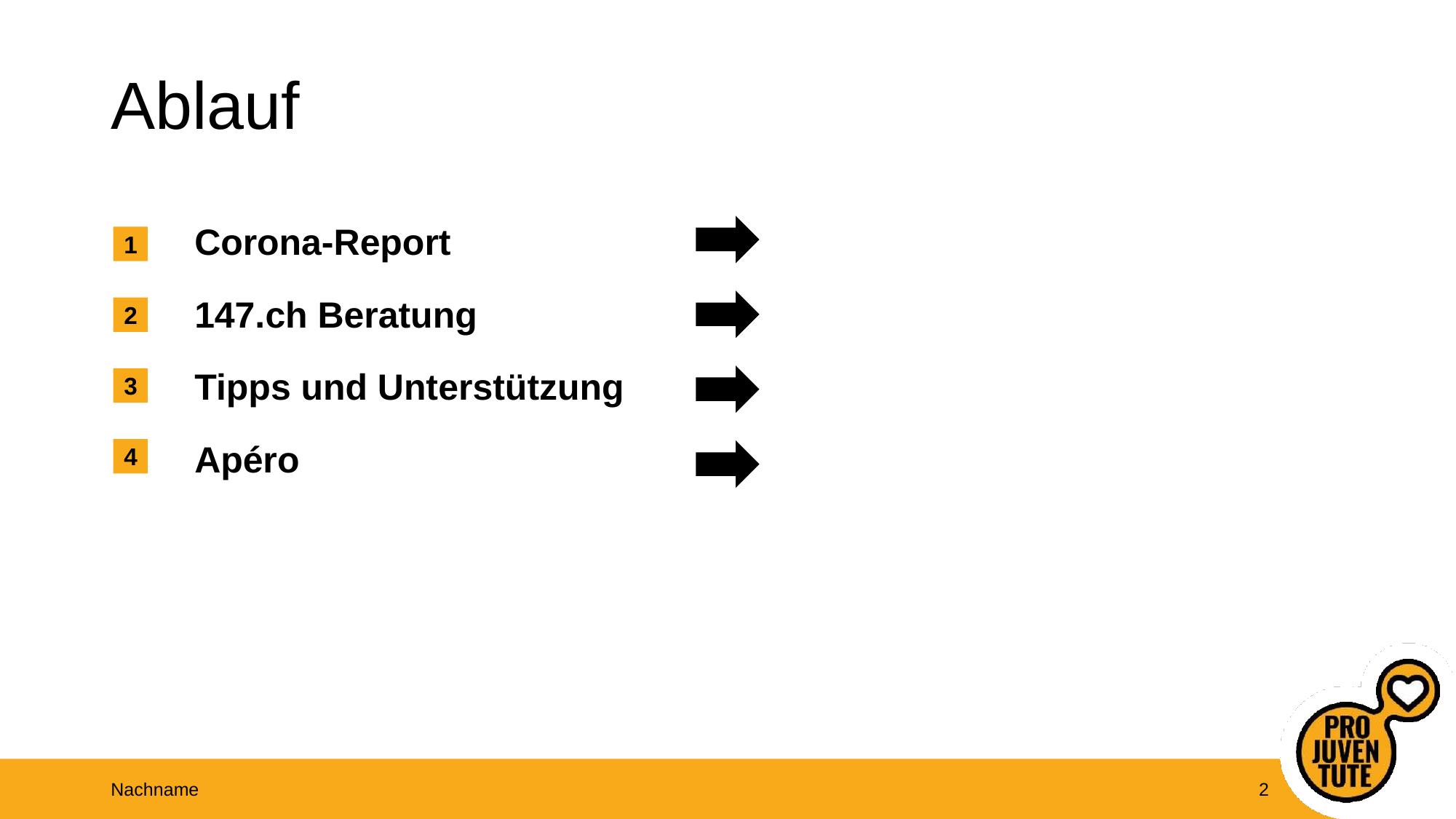

# Ablauf

Corona-Report
147.ch Beratung
Tipps und Unterstützung
Apéro

1

2

3
4

Nachname
2